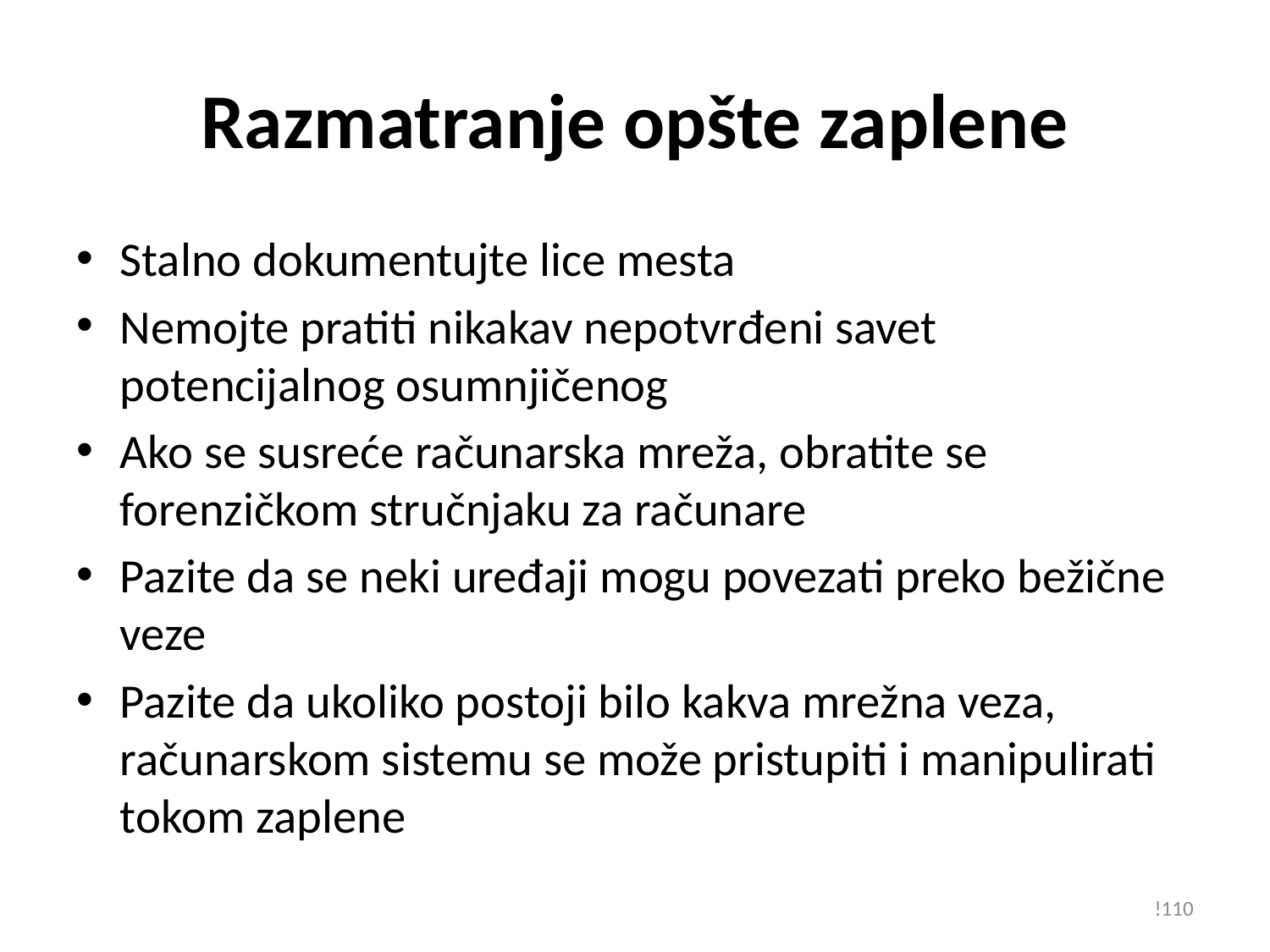

# Razmatranje opšte zaplene
Stalno dokumentujte lice mesta
Nemojte pratiti nikakav nepotvrđeni savet potencijalnog osumnjičenog
Ako se susreće računarska mreža, obratite se forenzičkom stručnjaku za računare
Pazite da se neki uređaji mogu povezati preko bežične veze
Pazite da ukoliko postoji bilo kakva mrežna veza, računarskom sistemu se može pristupiti i manipulirati tokom zaplene
!110